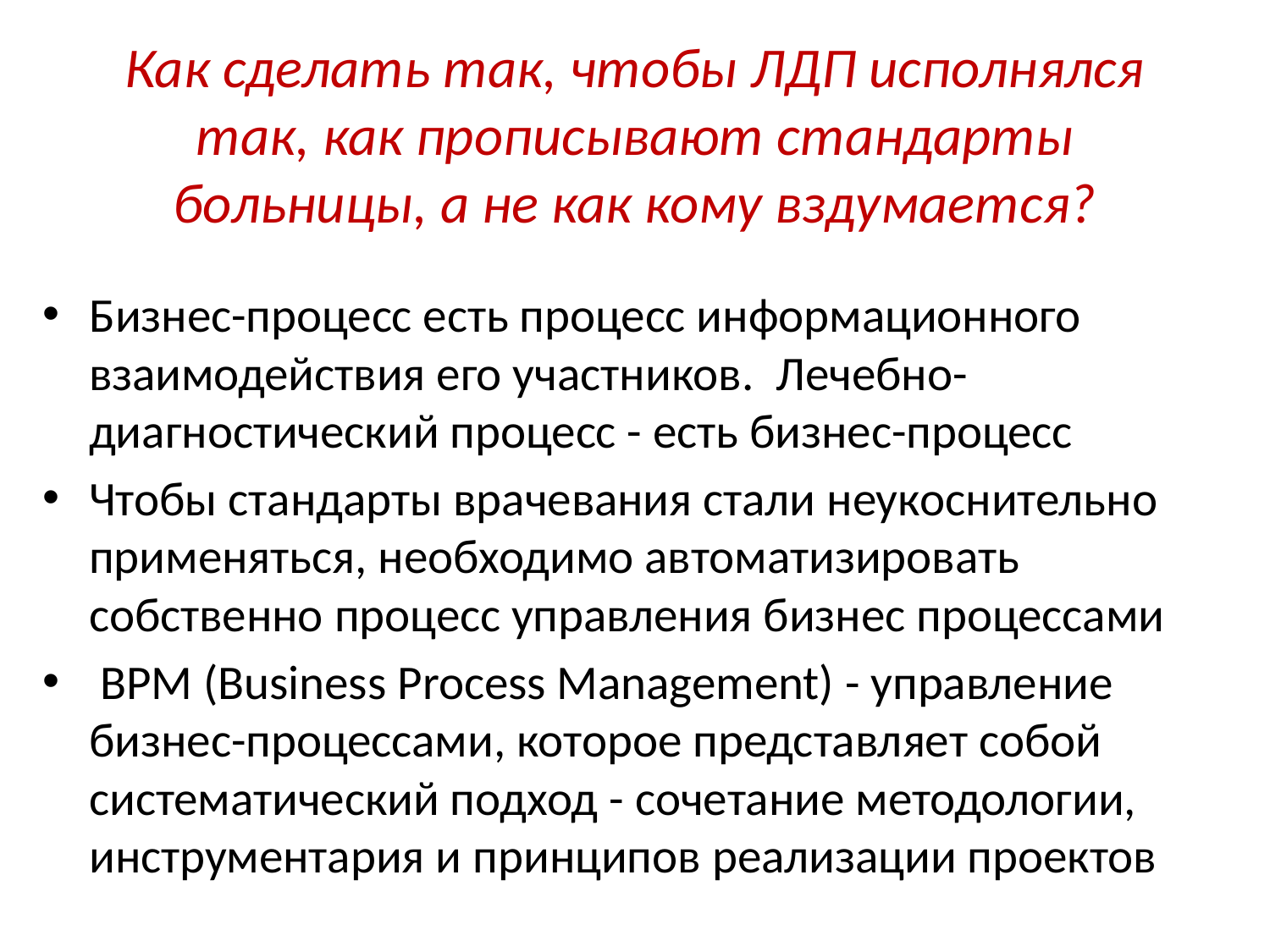

# Как сделать так, чтобы ЛДП исполнялся так, как прописывают стандарты больницы, а не как кому вздумается?
Бизнес-процесс есть процесс информационного взаимодействия его участников.  Лечебно-диагностический процесс - есть бизнес-процесс
Чтобы стандарты врачевания стали неукоснительно применяться, необходимо автоматизировать собственно процесс управления бизнес процессами
 BPM (Business Process Management) - управление бизнес-процессами, которое представляет собой систематический подход - сочетание методологии, инструментария и принципов реализации проектов